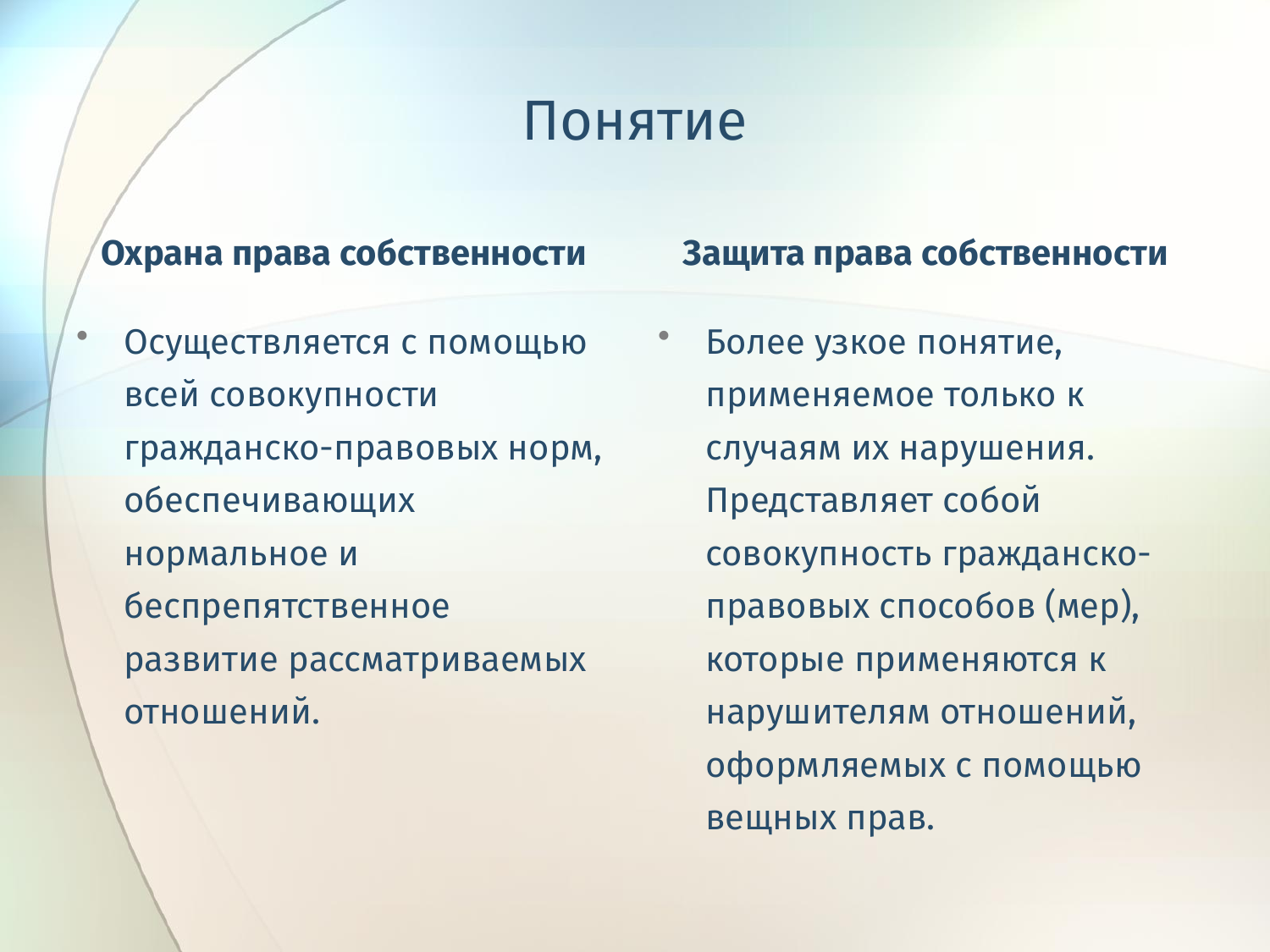

# Понятие
Охрана права собственности
Защита права собственности
Осуществляется с помощью всей совокупности гражданско-правовых норм, обеспечивающих нормальное и беспрепятственное развитие рассматриваемых отношений.
Более узкое понятие, применяемое только к случаям их нарушения. Представляет собой совокупность гражданско-правовых способов (мер), которые применяются к нарушителям отношений, оформляемых с помощью вещных прав.